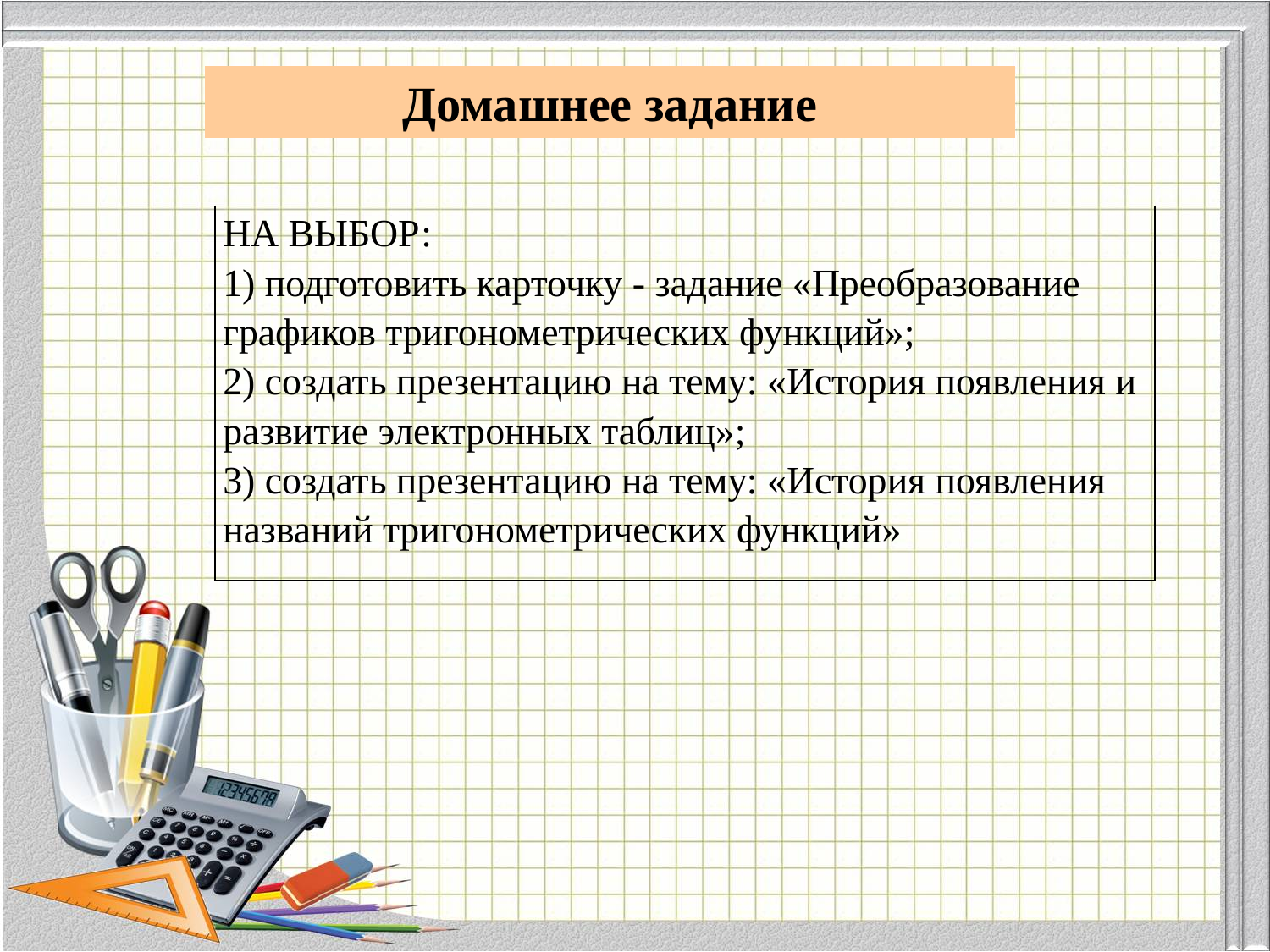

Домашнее задание
| НА ВЫБОР: 1) подготовить карточку - задание «Преобразование графиков тригонометрических функций»; 2) создать презентацию на тему: «История появления и развитие электронных таблиц»; 3) создать презентацию на тему: «История появления названий тригонометрических функций» |
| --- |